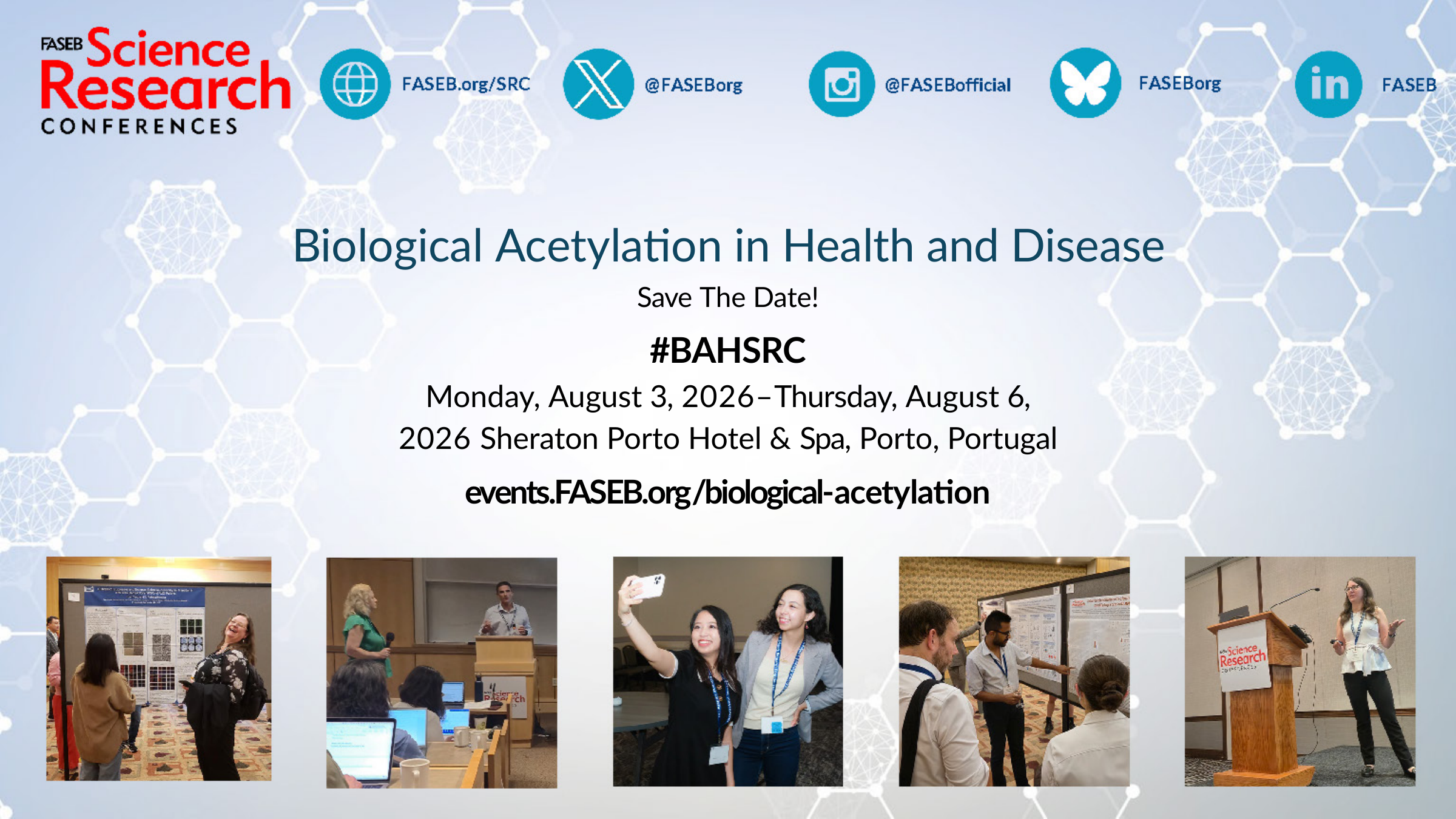

# Biological Acetylation in Health and Disease
Save The Date!
#BAHSRC
Monday, August 3, 2026–Thursday, August 6, 2026 Sheraton Porto Hotel & Spa, Porto, Portugal
events.FASEB.org/biological-acetylation